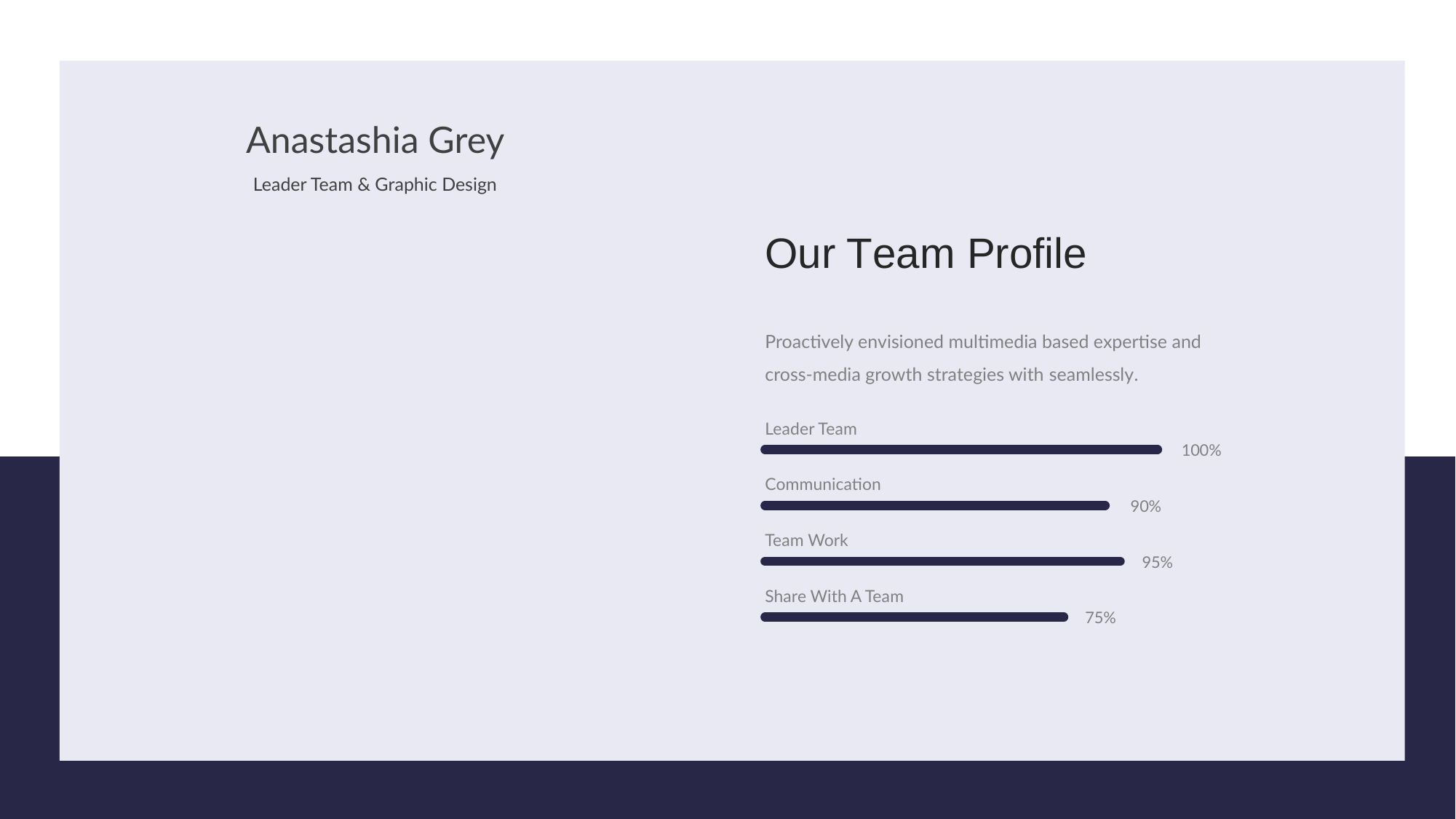

Anastashia Grey
Leader Team & Graphic Design

Our Team Profile
Proactively envisioned multimedia based expertise and cross-media growth strategies with seamlessly.
Leader Team
100%
Communication
90%
Team Work
95%
Share With A Team
75%